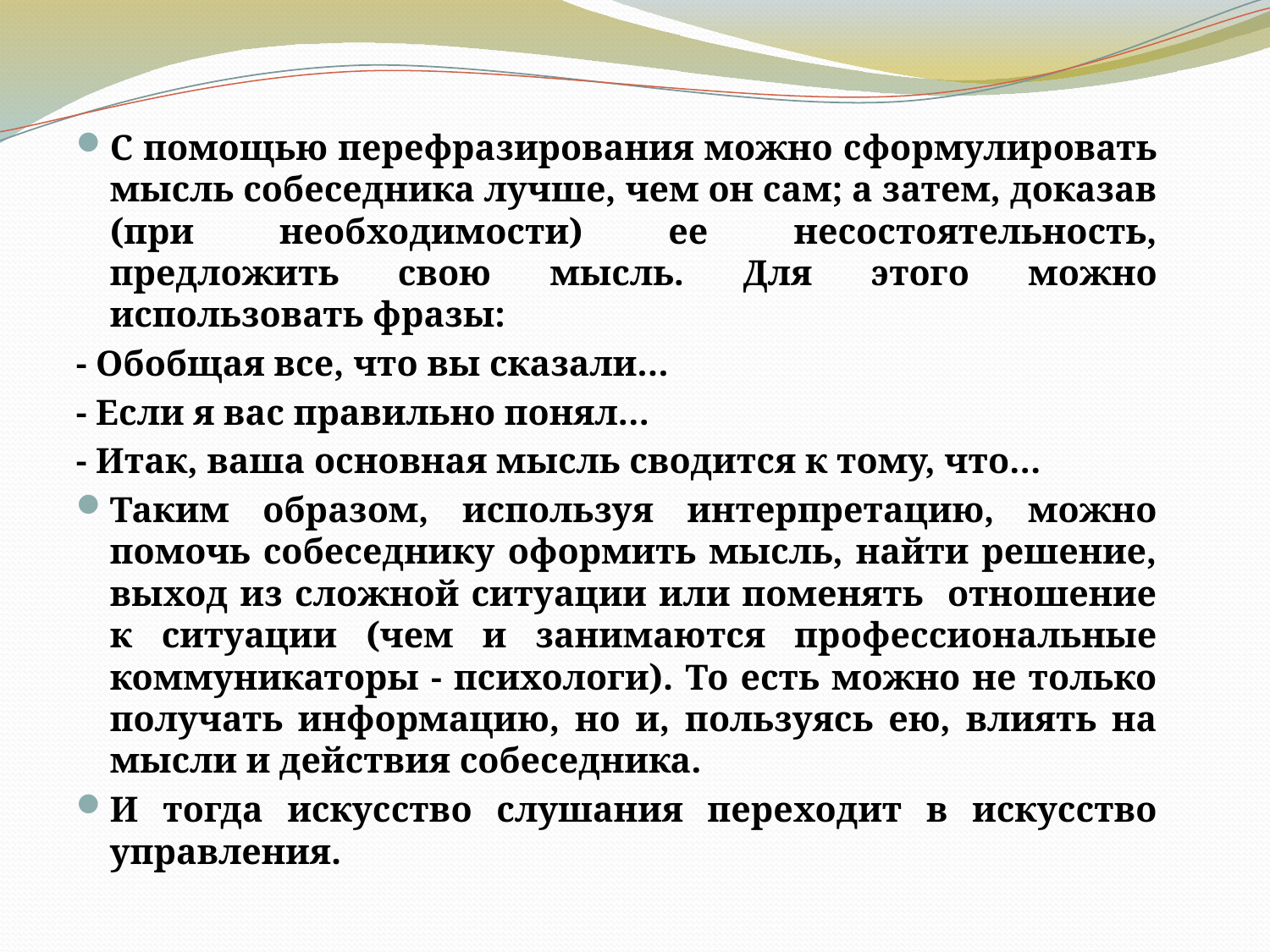

С помощью перефразирования можно сформулировать мысль собеседника лучше, чем он сам; а затем, доказав (при необходимости) ее несостоятельность, предложить свою мысль. Для этого можно использовать фразы:
- Обобщая все, что вы сказали…
- Если я вас правильно понял…
- Итак, ваша основная мысль сводится к тому, что…
Таким образом, используя интерпретацию, можно помочь собеседнику оформить мысль, найти решение, выход из сложной ситуации или поменять  отношение к ситуации (чем и занимаются профессиональные коммуникаторы - психологи). То есть можно не только получать информацию, но и, пользуясь ею, влиять на мысли и действия собеседника.
И тогда искусство слушания переходит в искусство управления.